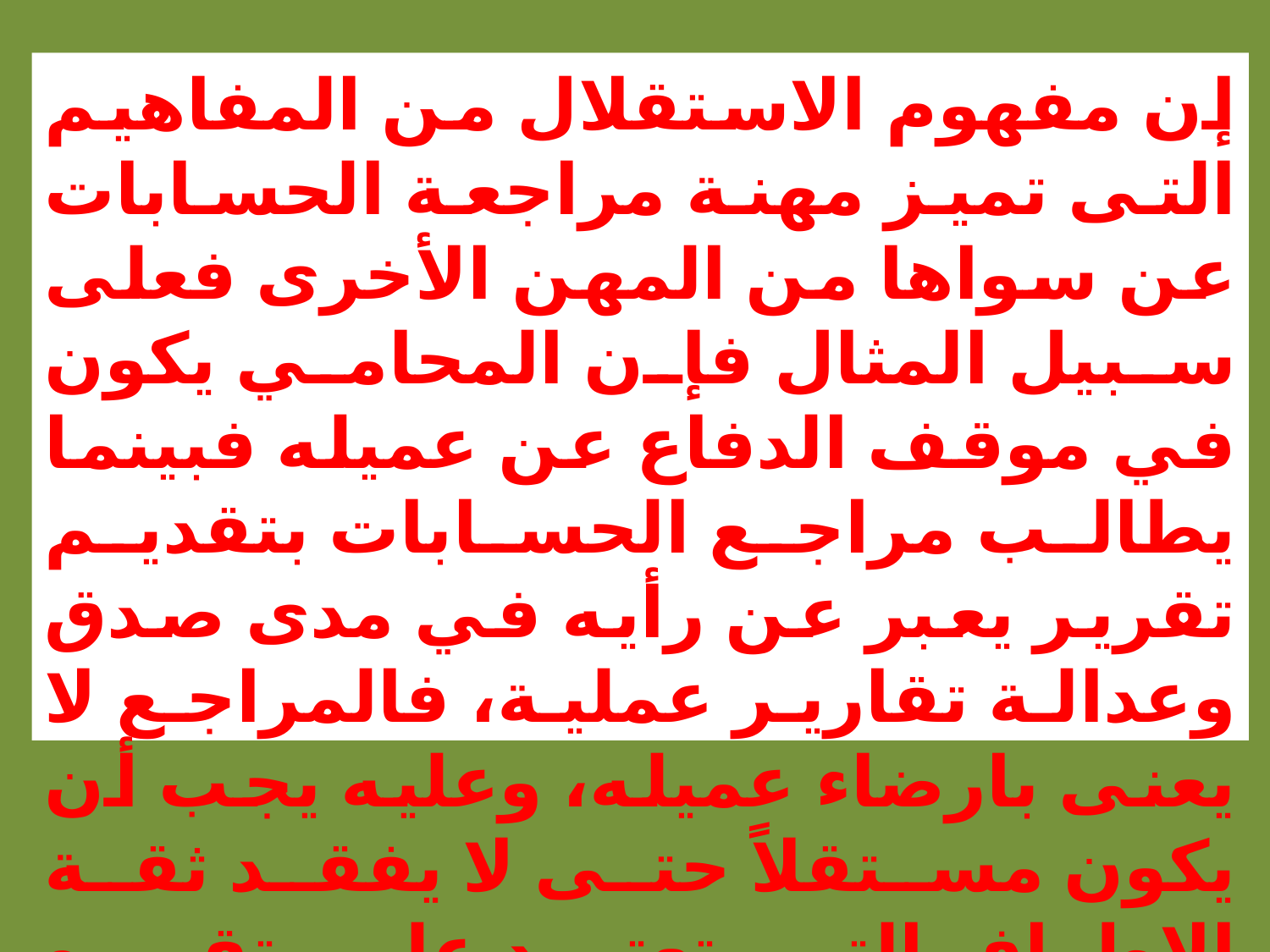

إن مفهوم الاستقلال من المفاهيم التى تميز مهنة مراجعة الحسابات عن سواها من المهن الأخرى فعلى سبيل المثال فإن المحامي يكون في موقف الدفاع عن عميله فبينما يطالب مراجع الحسابات بتقديم تقرير يعبر عن رأيه في مدى صدق وعدالة تقارير عملية، فالمراجع لا يعنى بارضاء عميله، وعليه يجب أن يكون مستقلاً حتى لا يفقد ثقة الاطراف التى تعتمد على تقريره هذا.